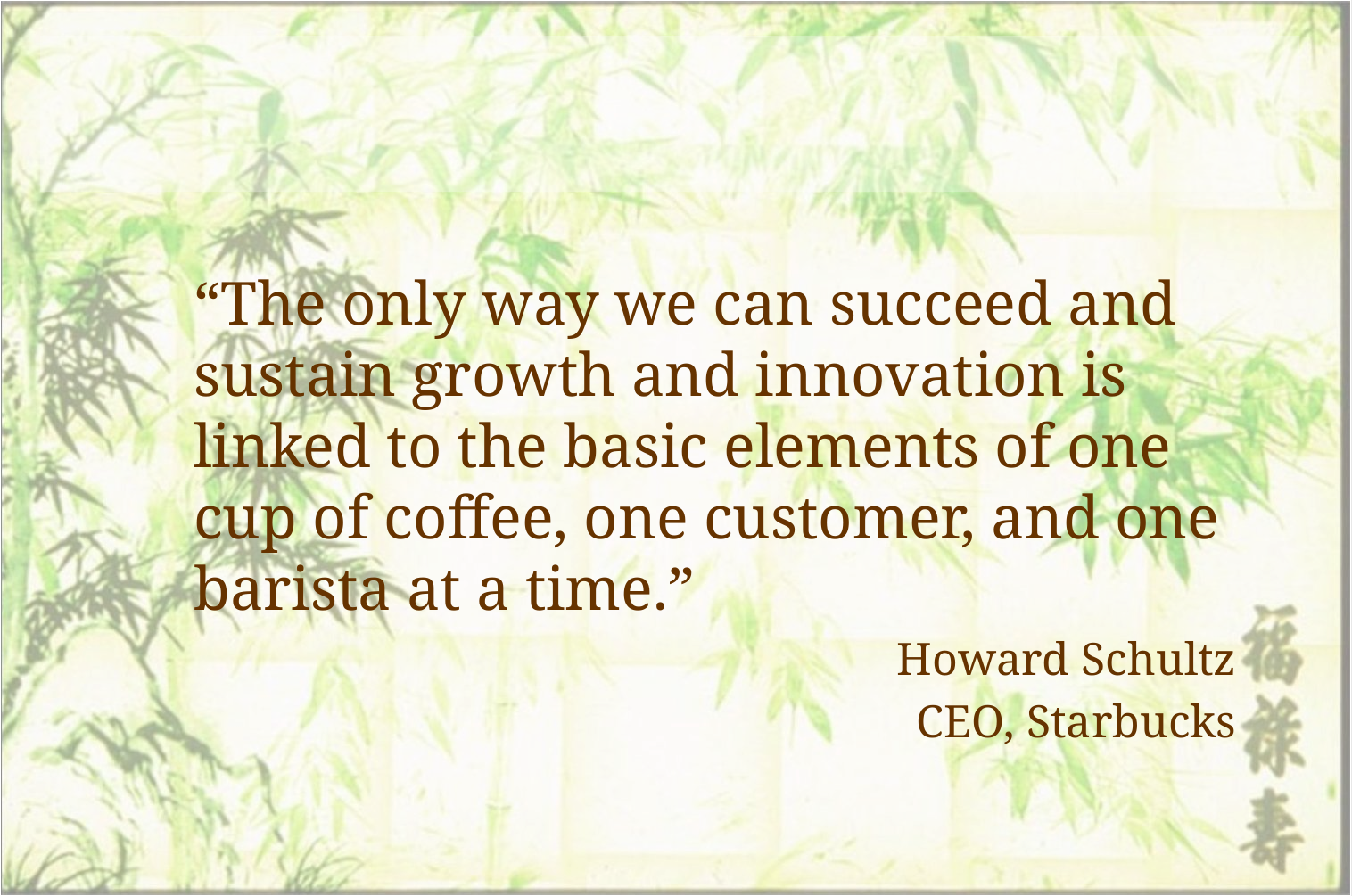

“The only way we can succeed and sustain growth and innovation is linked to the basic elements of one cup of coffee, one customer, and one barista at a time.”
Howard Schultz
CEO, Starbucks